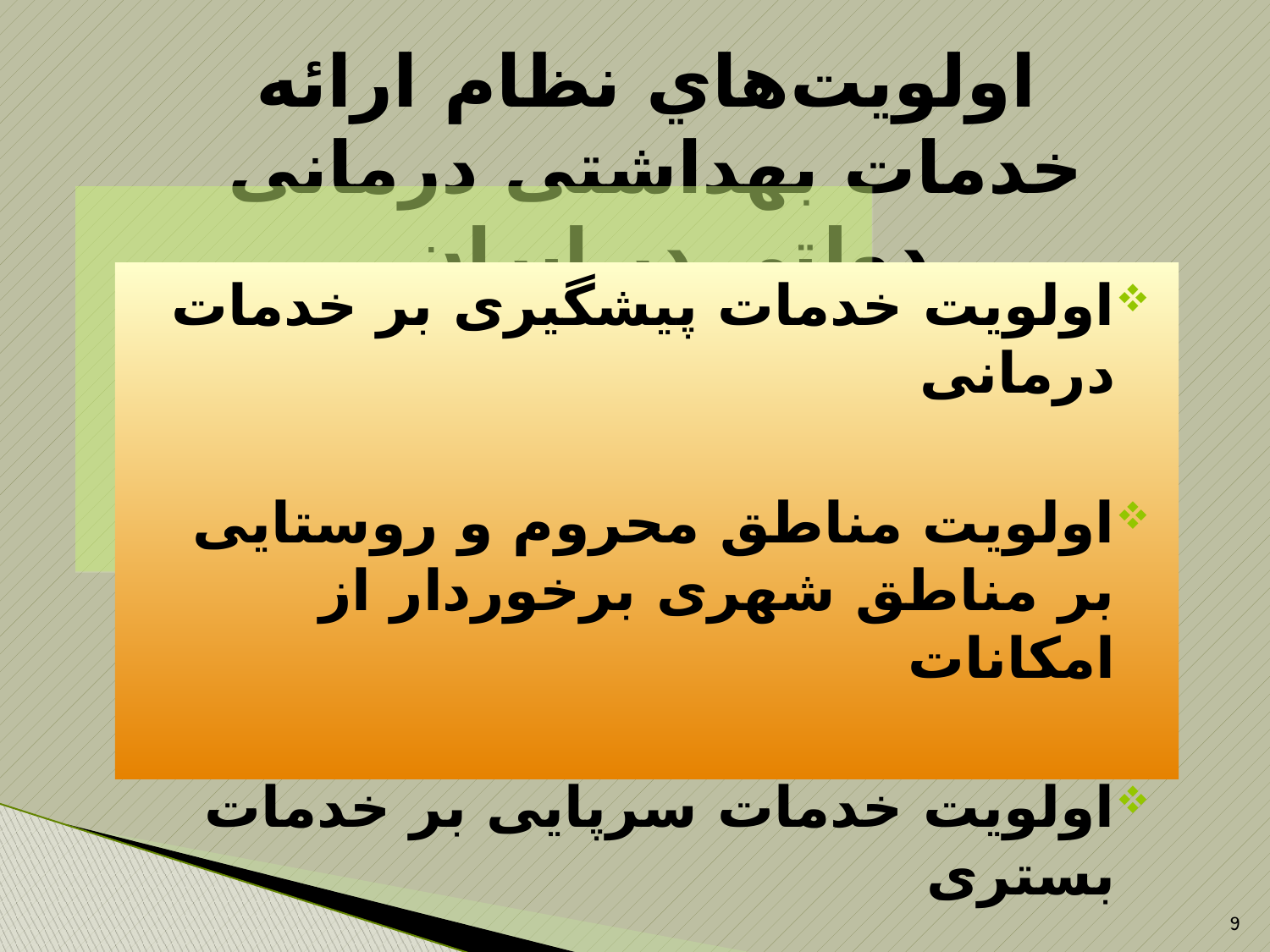

# اولويت‌هاي نظام ارائه خدمات بهداشتی درمانی دولتی در ایران
اولویت خدمات پیشگیری بر خدمات درمانی

اولویت مناطق محروم و روستایی بر مناطق شهری برخوردار از امکانات

اولویت خدمات سرپایی بر خدمات بستری
9